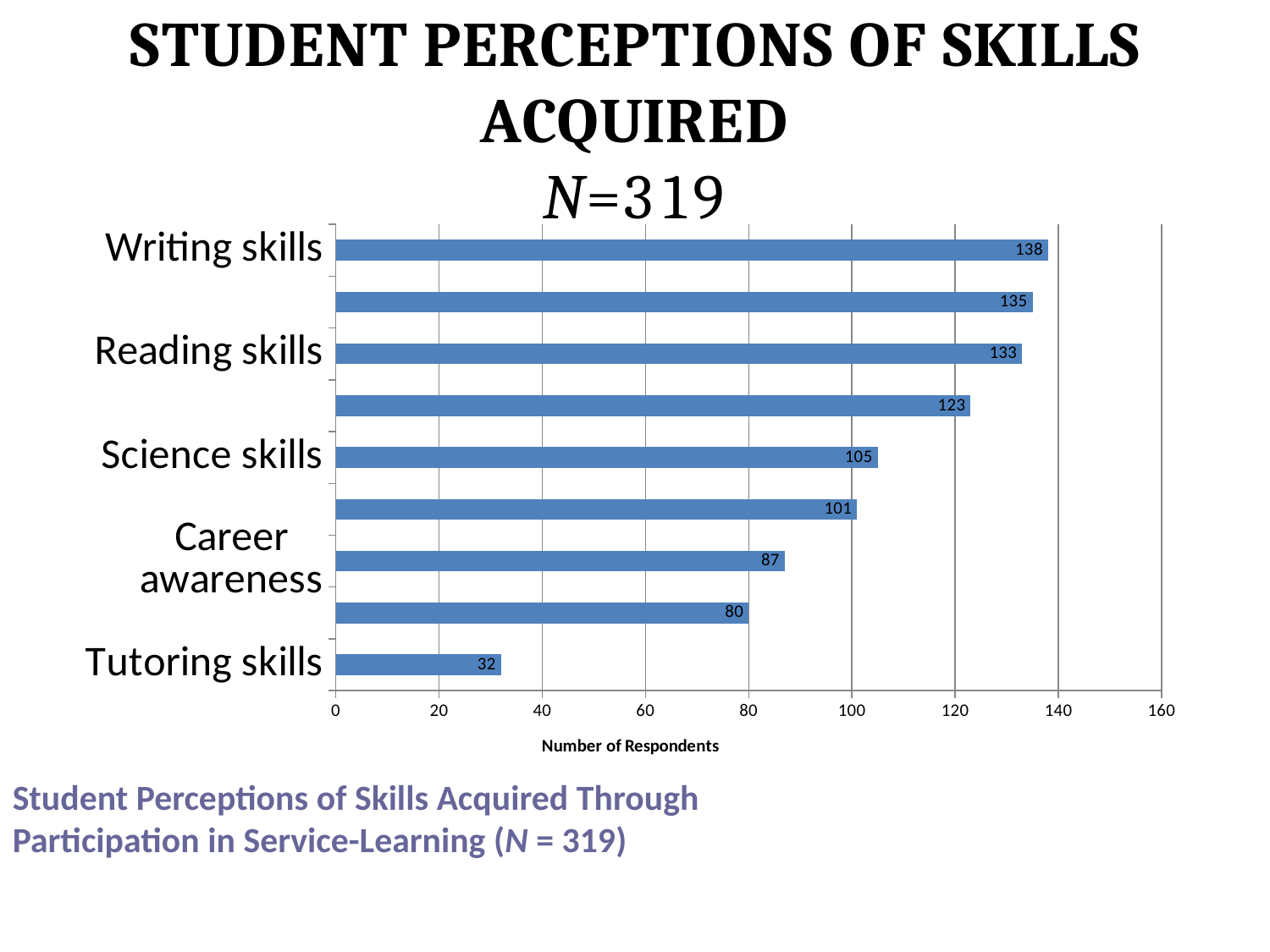

# Student Perceptions of Skills Acquired N=319

### Chart

| Category |  |
|---|---|
| Tutoring skills | 32.0 |
| Job skills | 80.0 |
| Career awareness | 87.0 |
| Work experience | 101.0 |
| Science skills | 105.0 |
| Math skills | 123.0 |
| Reading skills | 133.0 |
| Computer skills | 135.0 |
| Writing skills | 138.0 |
Student Perceptions of Skills Acquired Through
Participation in Service-Learning (N = 319)